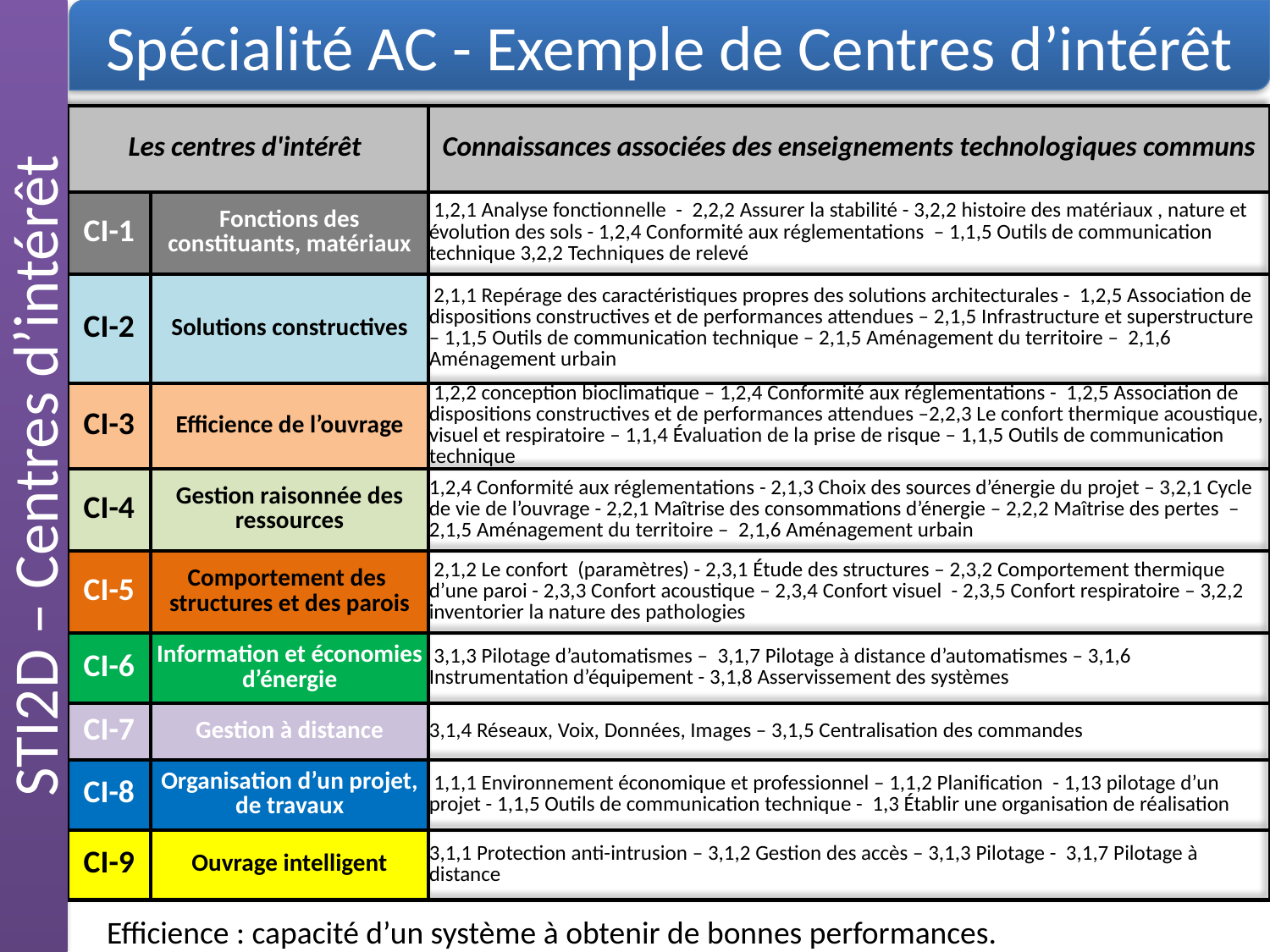

STI2D – Centres d’intérêt
Spécialité AC - Exemple de Centres d’intérêt
| Les centres d'intérêt |  | Connaissances associées des enseignements technologiques communs |
| --- | --- | --- |
| CI-1 | Fonctions des constituants, matériaux | 1,2,1 Analyse fonctionnelle - 2,2,2 Assurer la stabilité - 3,2,2 histoire des matériaux , nature et évolution des sols - 1,2,4 Conformité aux réglementations – 1,1,5 Outils de communication technique 3,2,2 Techniques de relevé |
| CI-2 | Solutions constructives | 2,1,1 Repérage des caractéristiques propres des solutions architecturales - 1,2,5 Association de dispositions constructives et de performances attendues – 2,1,5 Infrastructure et superstructure – 1,1,5 Outils de communication technique – 2,1,5 Aménagement du territoire – 2,1,6 Aménagement urbain |
| CI-3 | Efficience de l’ouvrage | 1,2,2 conception bioclimatique – 1,2,4 Conformité aux réglementations - 1,2,5 Association de dispositions constructives et de performances attendues –2,2,3 Le confort thermique acoustique, visuel et respiratoire – 1,1,4 Évaluation de la prise de risque – 1,1,5 Outils de communication technique |
| CI-4 | Gestion raisonnée des ressources | 1,2,4 Conformité aux réglementations - 2,1,3 Choix des sources d’énergie du projet – 3,2,1 Cycle de vie de l’ouvrage - 2,2,1 Maîtrise des consommations d’énergie – 2,2,2 Maîtrise des pertes – 2,1,5 Aménagement du territoire – 2,1,6 Aménagement urbain |
| CI-5 | Comportement des structures et des parois | 2,1,2 Le confort (paramètres) - 2,3,1 Étude des structures – 2,3,2 Comportement thermique d’une paroi - 2,3,3 Confort acoustique – 2,3,4 Confort visuel - 2,3,5 Confort respiratoire – 3,2,2 inventorier la nature des pathologies |
| CI-6 | Information et économies d’énergie | 3,1,3 Pilotage d’automatismes – 3,1,7 Pilotage à distance d’automatismes – 3,1,6 Instrumentation d’équipement - 3,1,8 Asservissement des systèmes |
| CI-7 | Gestion à distance | 3,1,4 Réseaux, Voix, Données, Images – 3,1,5 Centralisation des commandes |
| CI-8 | Organisation d’un projet, de travaux | 1,1,1 Environnement économique et professionnel – 1,1,2 Planification - 1,13 pilotage d’un projet - 1,1,5 Outils de communication technique - 1,3 Établir une organisation de réalisation |
| CI-9 | Ouvrage intelligent | 3,1,1 Protection anti-intrusion – 3,1,2 Gestion des accès – 3,1,3 Pilotage - 3,1,7 Pilotage à distance |
Efficience : capacité d’un système à obtenir de bonnes performances.